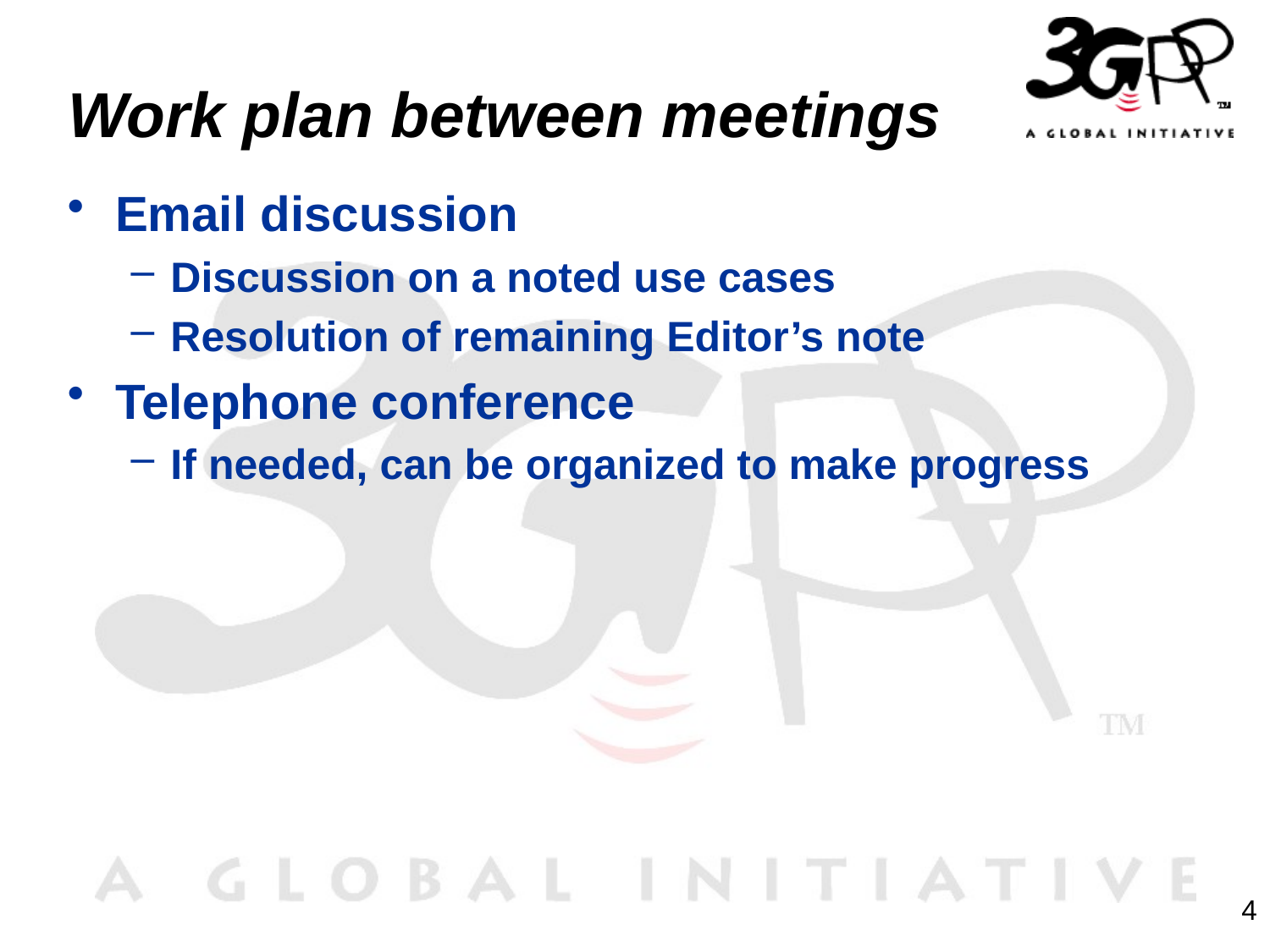

# Work plan between meetings
Email discussion
Discussion on a noted use cases
Resolution of remaining Editor’s note
Telephone conference
If needed, can be organized to make progress

4